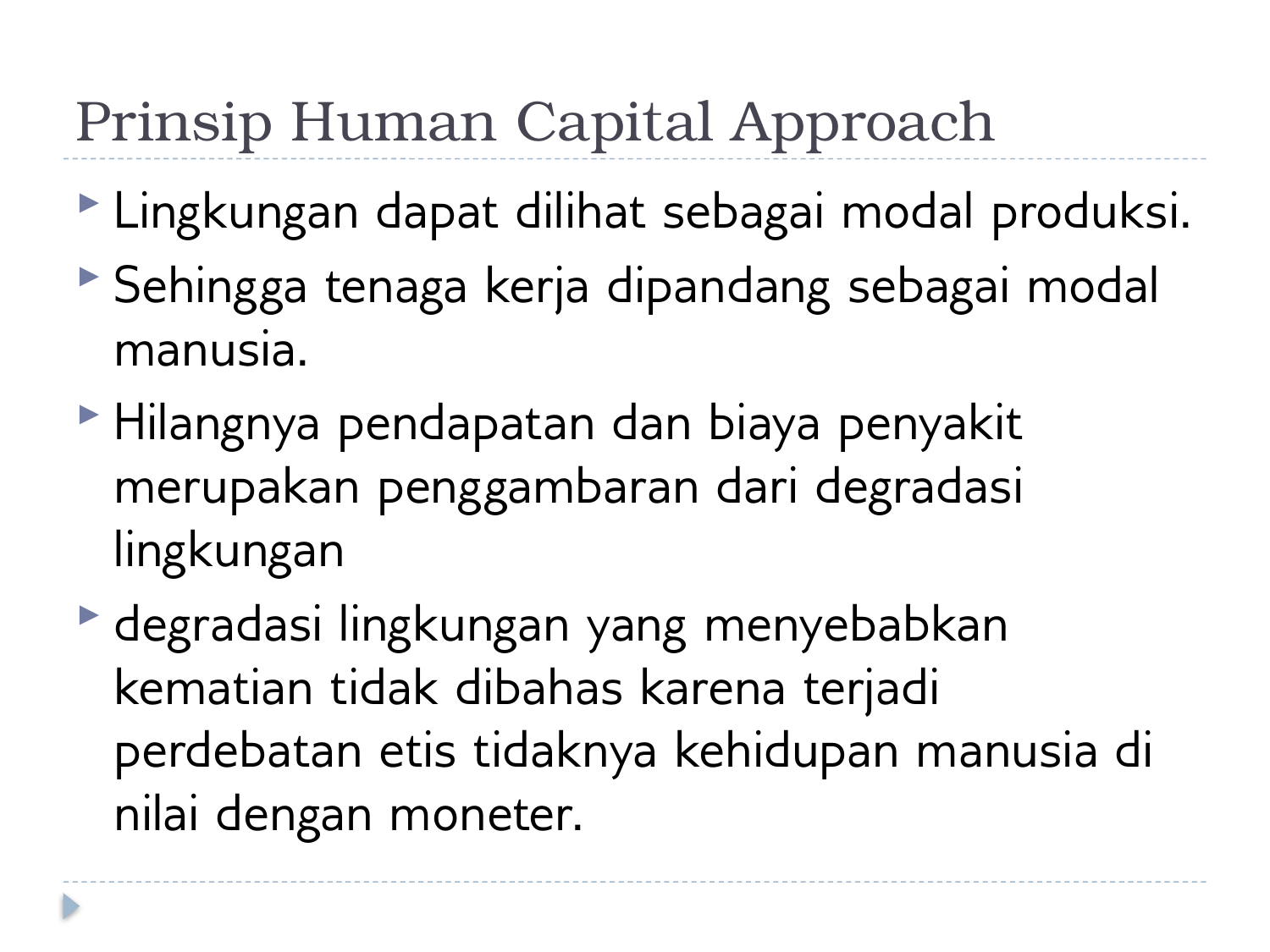

# Prinsip Human Capital Approach
Lingkungan dapat dilihat sebagai modal produksi.
Sehingga tenaga kerja dipandang sebagai modal manusia.
Hilangnya pendapatan dan biaya penyakit merupakan penggambaran dari degradasi lingkungan
degradasi lingkungan yang menyebabkan kematian tidak dibahas karena terjadi perdebatan etis tidaknya kehidupan manusia di nilai dengan moneter.